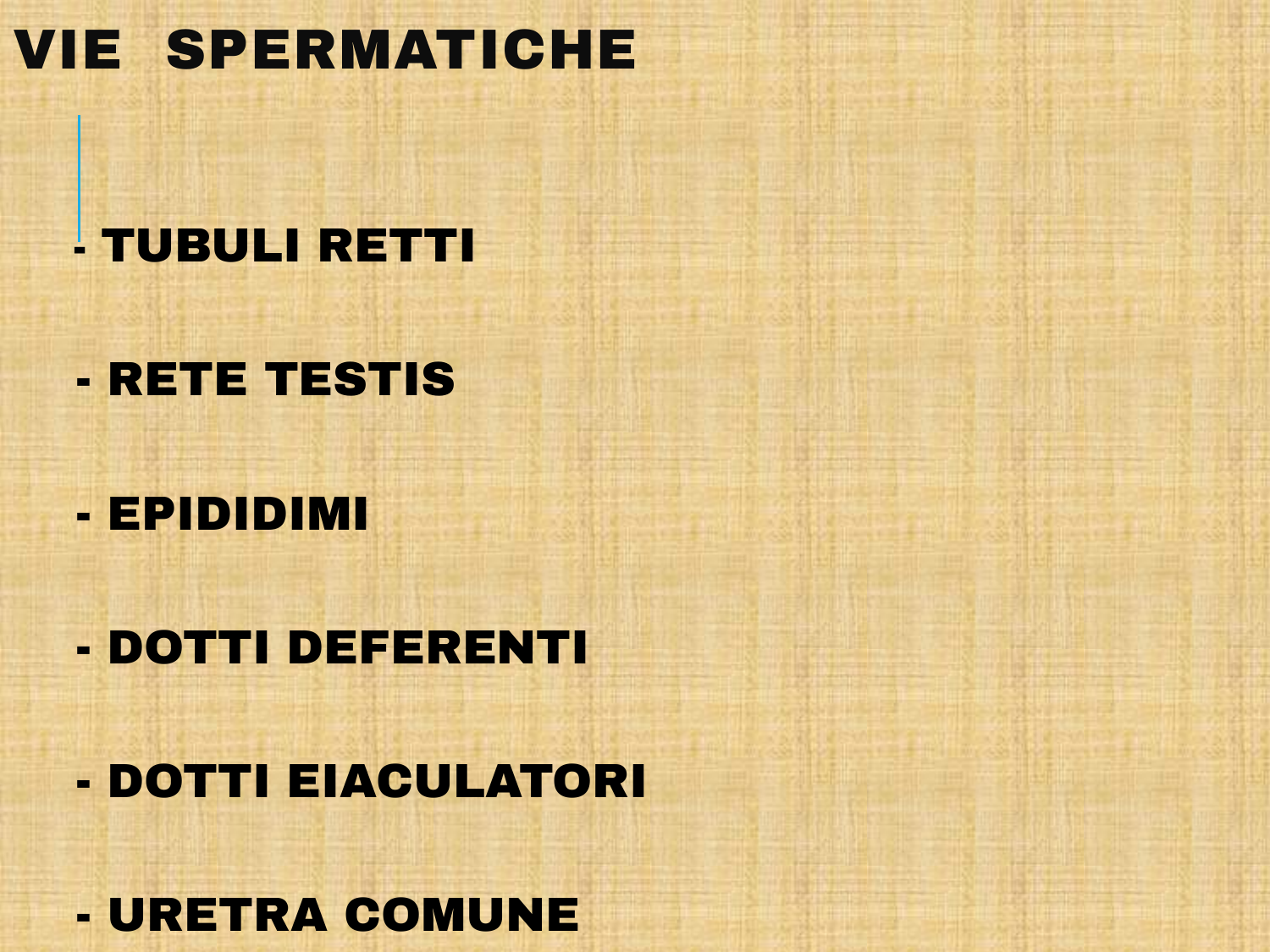

# VIE  SPERMATICHE

- TUBULI RETTI

   - RETE TESTIS

   - EPIDIDIMI

   - DOTTI DEFERENTI

   - DOTTI EIACULATORI

   - URETRA COMUNE